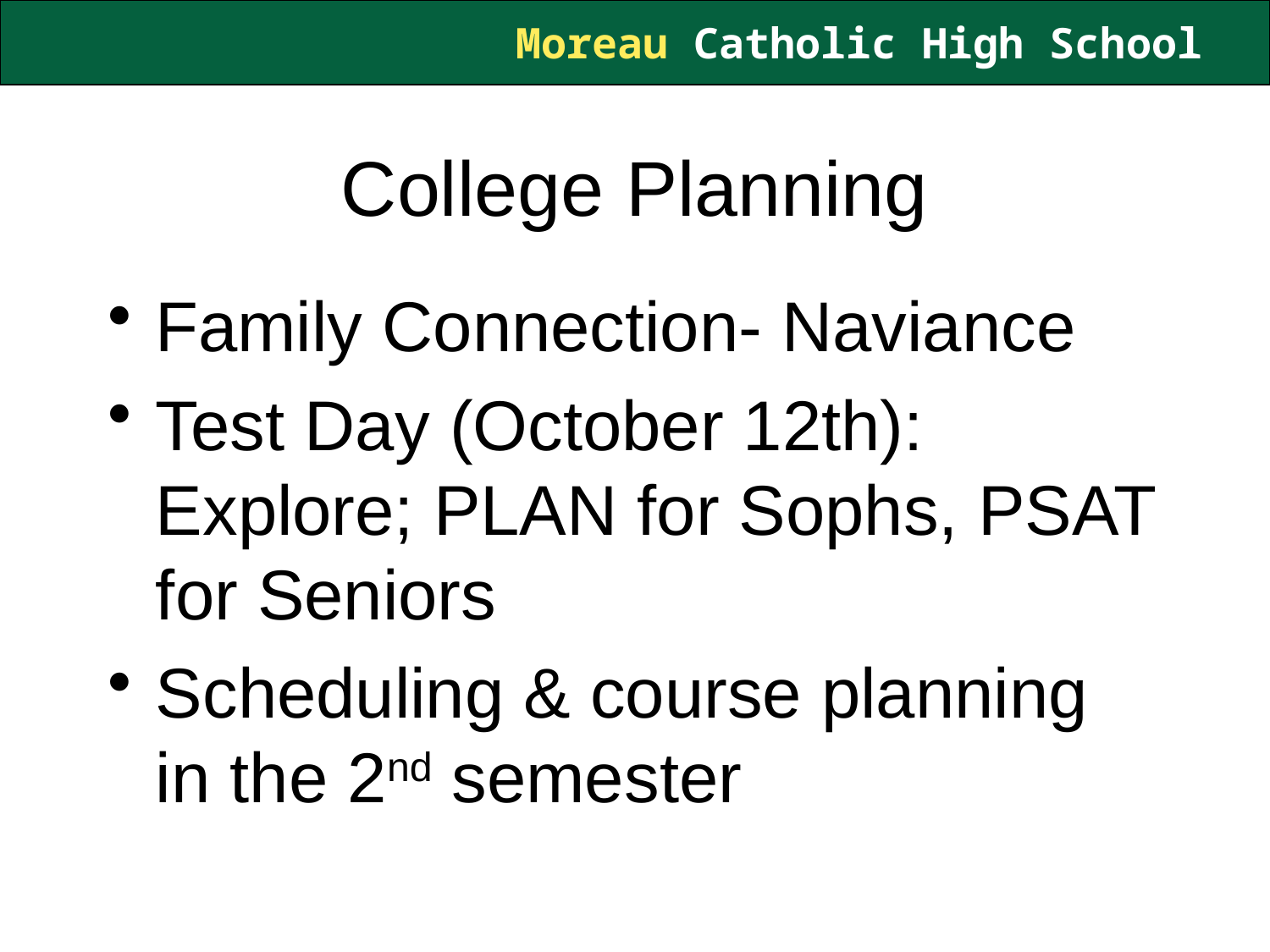

# College Planning
Family Connection- Naviance
Test Day (October 12th): Explore; PLAN for Sophs, PSAT for Seniors
Scheduling & course planning in the 2nd semester